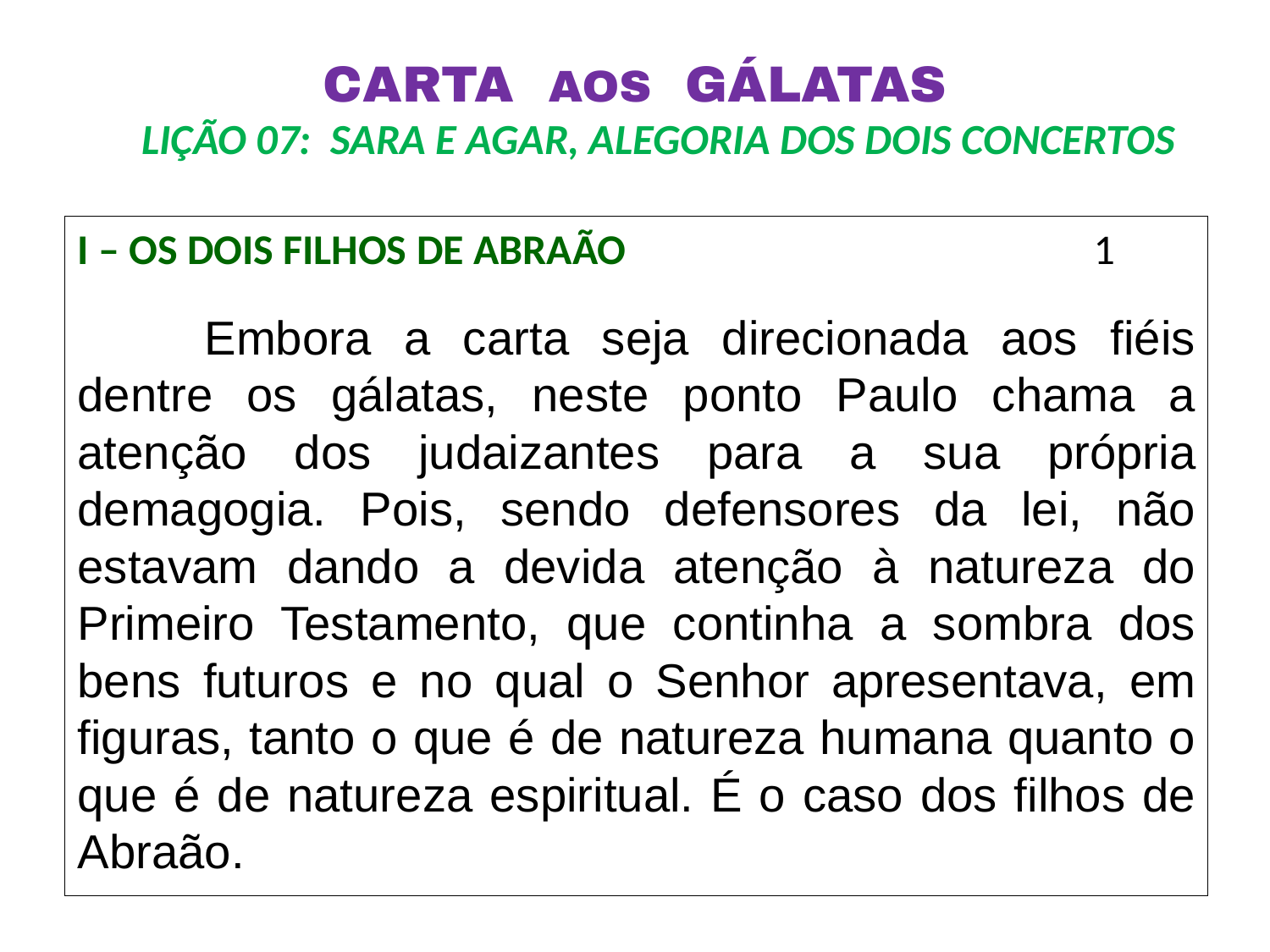

# CARTA  AOS  GÁLATAS LIÇÃO 07:  SARA E AGAR, ALEGORIA DOS DOIS CONCERTOS
I – OS DOIS FILHOS DE ABRAÃO				1

	Embora a carta seja direcionada aos fiéis dentre os gálatas, neste ponto Paulo chama a atenção dos judaizantes para a sua própria demagogia. Pois, sendo defensores da lei, não estavam dando a devida atenção à natureza do Primeiro Testamento, que continha a sombra dos bens futuros e no qual o Senhor apresentava, em figuras, tanto o que é de natureza humana quanto o que é de natureza espiritual. É o caso dos filhos de Abraão.